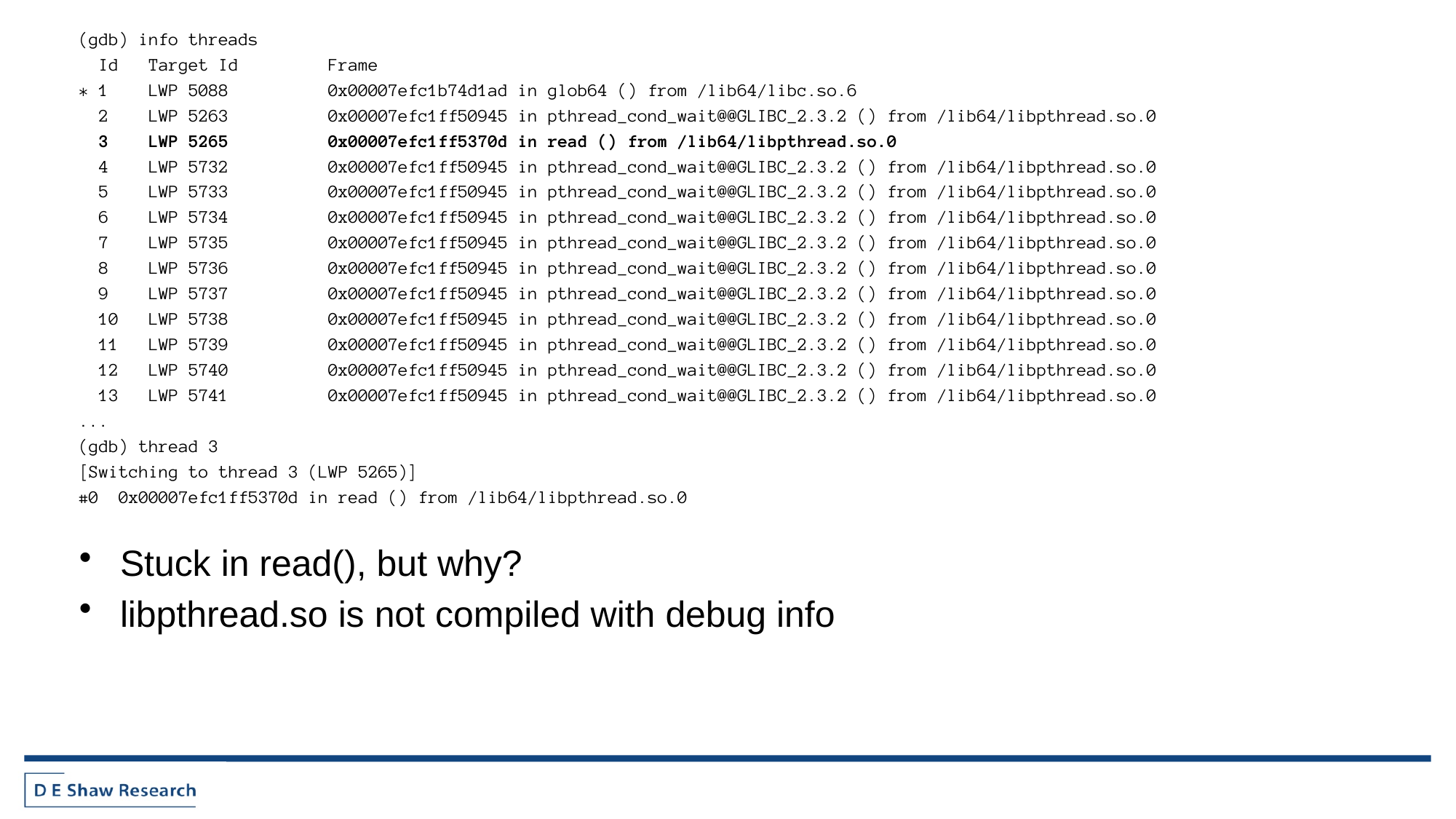

(gdb) info threads
  Id   Target Id         Frame
* 1    LWP 5088          0x00007efc1b74d1ad in glob64 () from /lib64/libc.so.6
  2    LWP 5263          0x00007efc1ff50945 in pthread_cond_wait@@GLIBC_2.3.2 () from /lib64/libpthread.so.0
  3    LWP 5265          0x00007efc1ff5370d in read () from /lib64/libpthread.so.0
  4    LWP 5732          0x00007efc1ff50945 in pthread_cond_wait@@GLIBC_2.3.2 () from /lib64/libpthread.so.0
  5    LWP 5733          0x00007efc1ff50945 in pthread_cond_wait@@GLIBC_2.3.2 () from /lib64/libpthread.so.0
  6    LWP 5734          0x00007efc1ff50945 in pthread_cond_wait@@GLIBC_2.3.2 () from /lib64/libpthread.so.0
  7    LWP 5735          0x00007efc1ff50945 in pthread_cond_wait@@GLIBC_2.3.2 () from /lib64/libpthread.so.0
  8    LWP 5736          0x00007efc1ff50945 in pthread_cond_wait@@GLIBC_2.3.2 () from /lib64/libpthread.so.0
  9    LWP 5737          0x00007efc1ff50945 in pthread_cond_wait@@GLIBC_2.3.2 () from /lib64/libpthread.so.0
  10   LWP 5738          0x00007efc1ff50945 in pthread_cond_wait@@GLIBC_2.3.2 () from /lib64/libpthread.so.0
  11   LWP 5739          0x00007efc1ff50945 in pthread_cond_wait@@GLIBC_2.3.2 () from /lib64/libpthread.so.0
  12   LWP 5740          0x00007efc1ff50945 in pthread_cond_wait@@GLIBC_2.3.2 () from /lib64/libpthread.so.0
  13   LWP 5741          0x00007efc1ff50945 in pthread_cond_wait@@GLIBC_2.3.2 () from /lib64/libpthread.so.0
...
(gdb) thread 3
[Switching to thread 3 (LWP 5265)]
#0  0x00007efc1ff5370d in read () from /lib64/libpthread.so.0

Stuck in read(), but why?
libpthread.so is not compiled with debug info